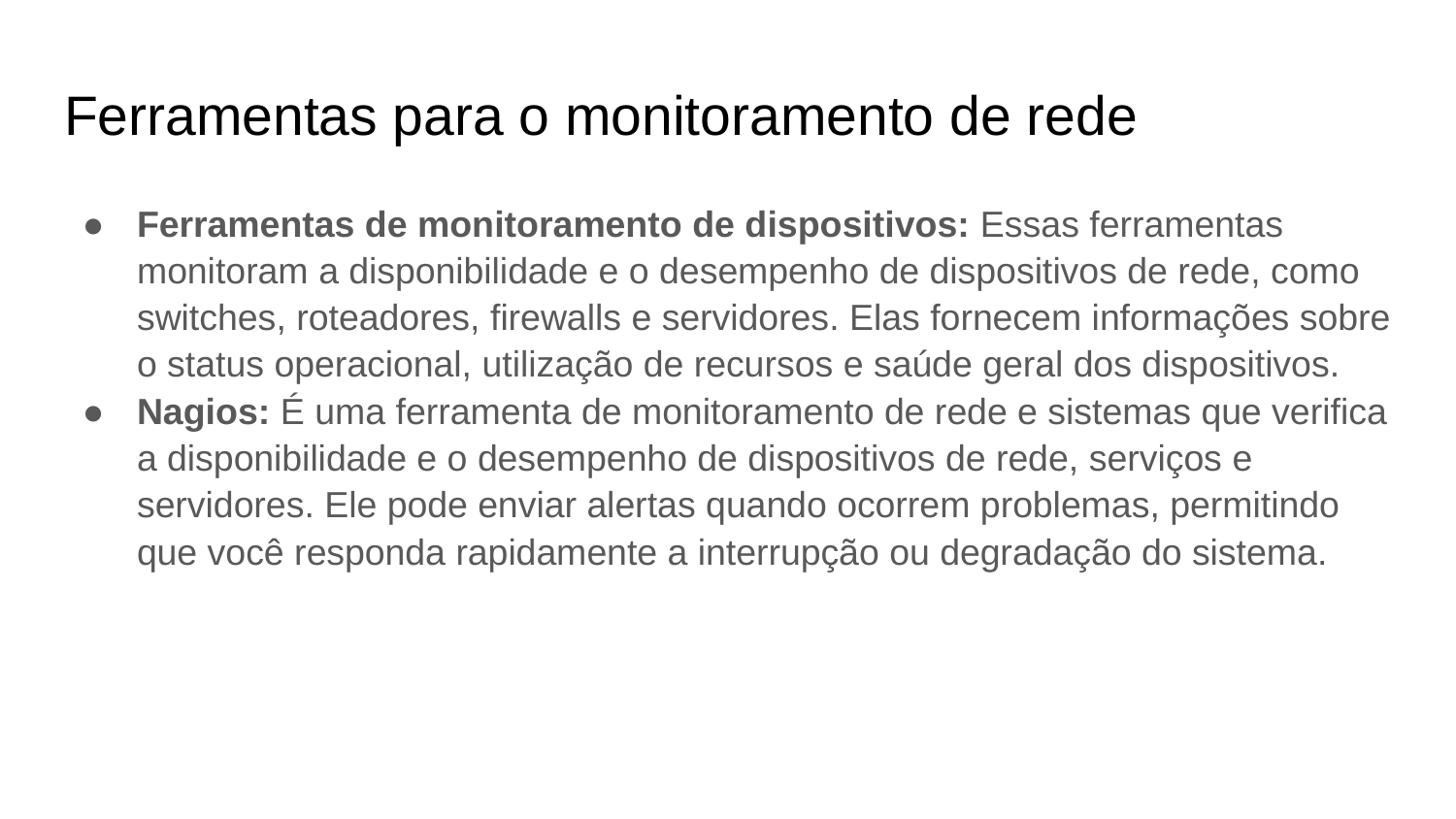

# Ferramentas para o monitoramento de rede
Ferramentas de monitoramento de dispositivos: Essas ferramentas monitoram a disponibilidade e o desempenho de dispositivos de rede, como switches, roteadores, firewalls e servidores. Elas fornecem informações sobre o status operacional, utilização de recursos e saúde geral dos dispositivos.
Nagios: É uma ferramenta de monitoramento de rede e sistemas que verifica a disponibilidade e o desempenho de dispositivos de rede, serviços e servidores. Ele pode enviar alertas quando ocorrem problemas, permitindo que você responda rapidamente a interrupção ou degradação do sistema.